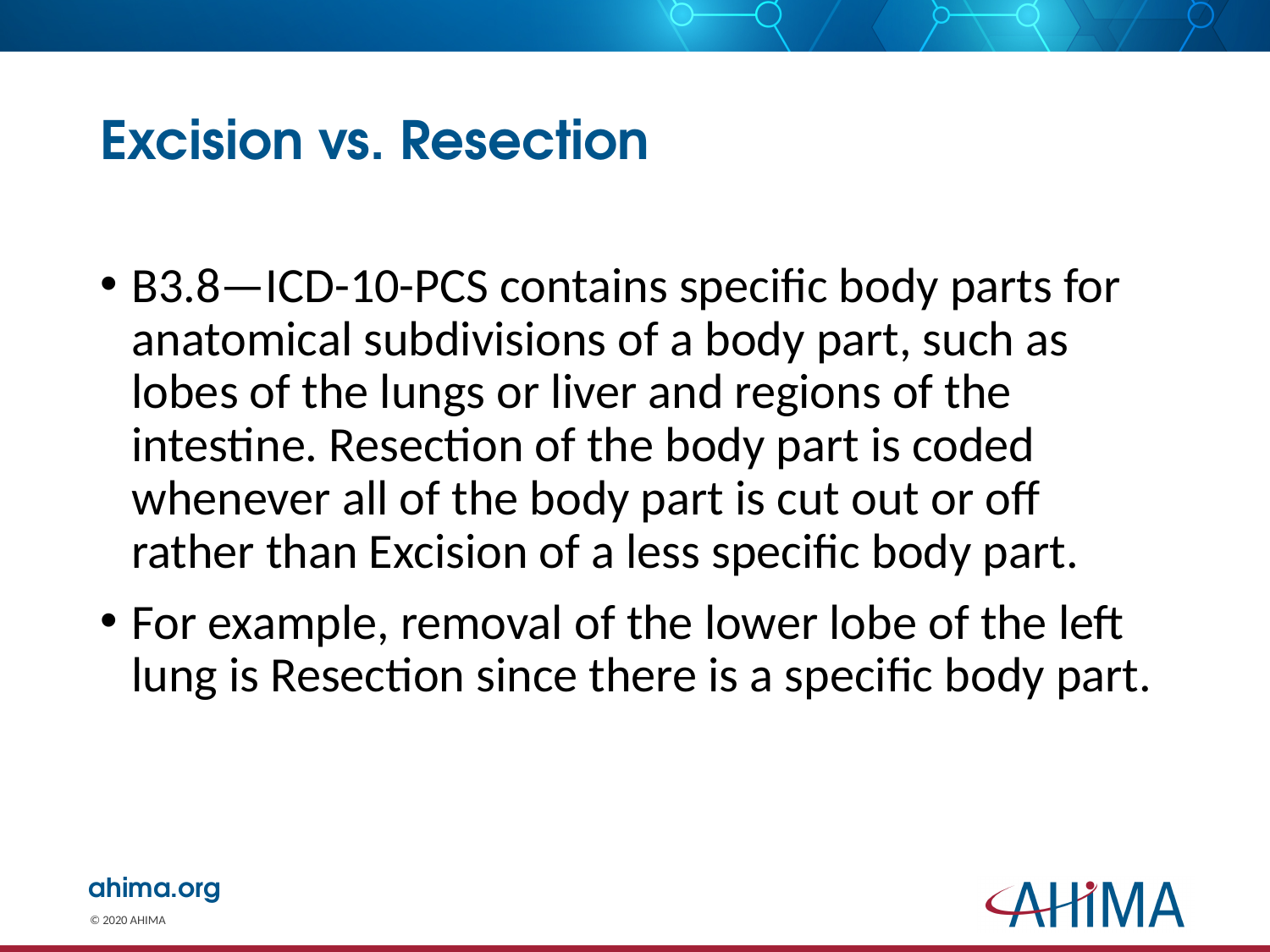

# Excision vs. Resection
B3.8—ICD-10-PCS contains specific body parts for anatomical subdivisions of a body part, such as lobes of the lungs or liver and regions of the intestine. Resection of the body part is coded whenever all of the body part is cut out or off rather than Excision of a less specific body part.
For example, removal of the lower lobe of the left lung is Resection since there is a specific body part.